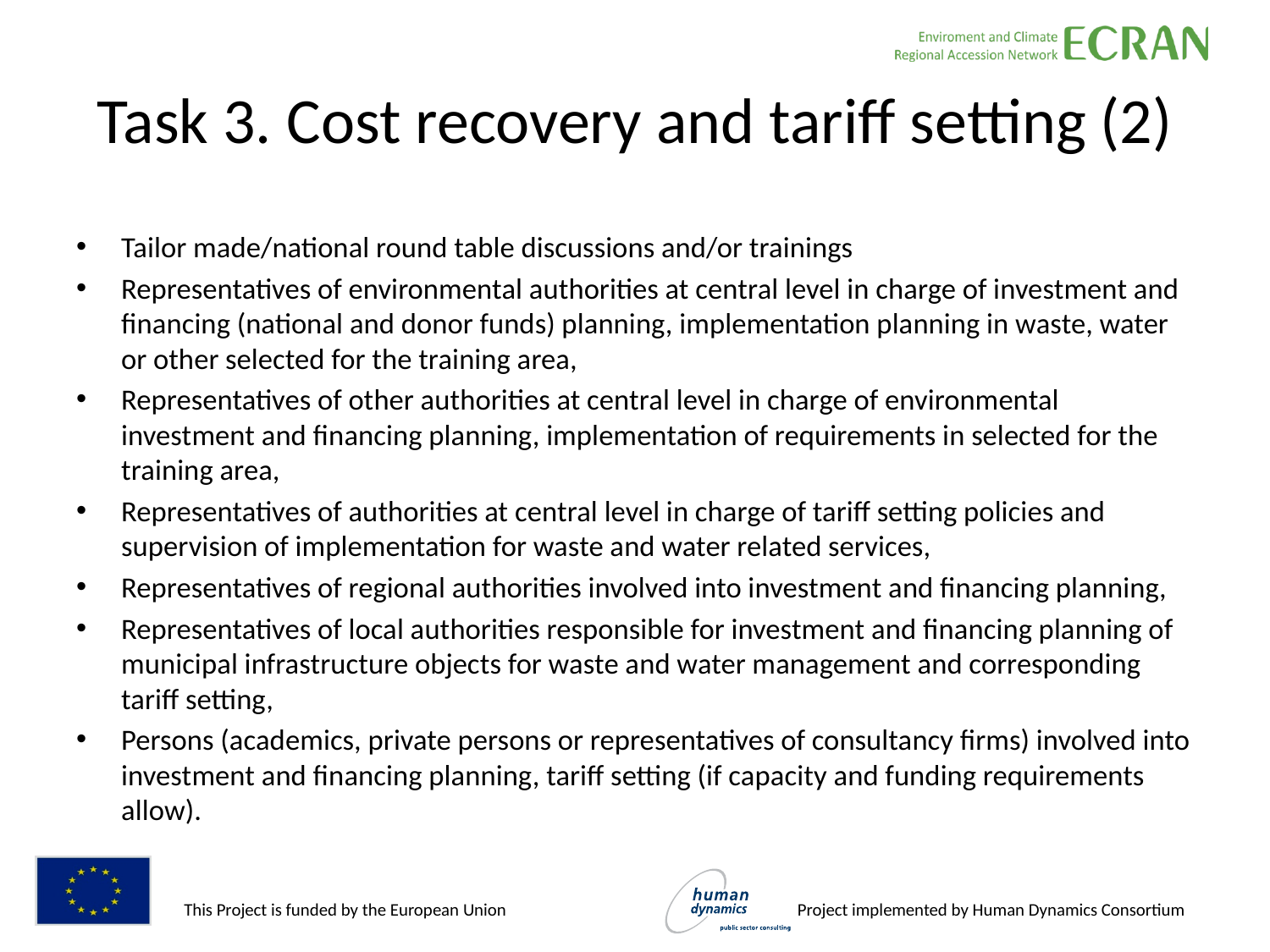

# Task 3. Cost recovery and tariff setting (2)
Tailor made/national round table discussions and/or trainings
Representatives of environmental authorities at central level in charge of investment and financing (national and donor funds) planning, implementation planning in waste, water or other selected for the training area,
Representatives of other authorities at central level in charge of environmental investment and financing planning, implementation of requirements in selected for the training area,
Representatives of authorities at central level in charge of tariff setting policies and supervision of implementation for waste and water related services,
Representatives of regional authorities involved into investment and financing planning,
Representatives of local authorities responsible for investment and financing planning of municipal infrastructure objects for waste and water management and corresponding tariff setting,
Persons (academics, private persons or representatives of consultancy firms) involved into investment and financing planning, tariff setting (if capacity and funding requirements allow).